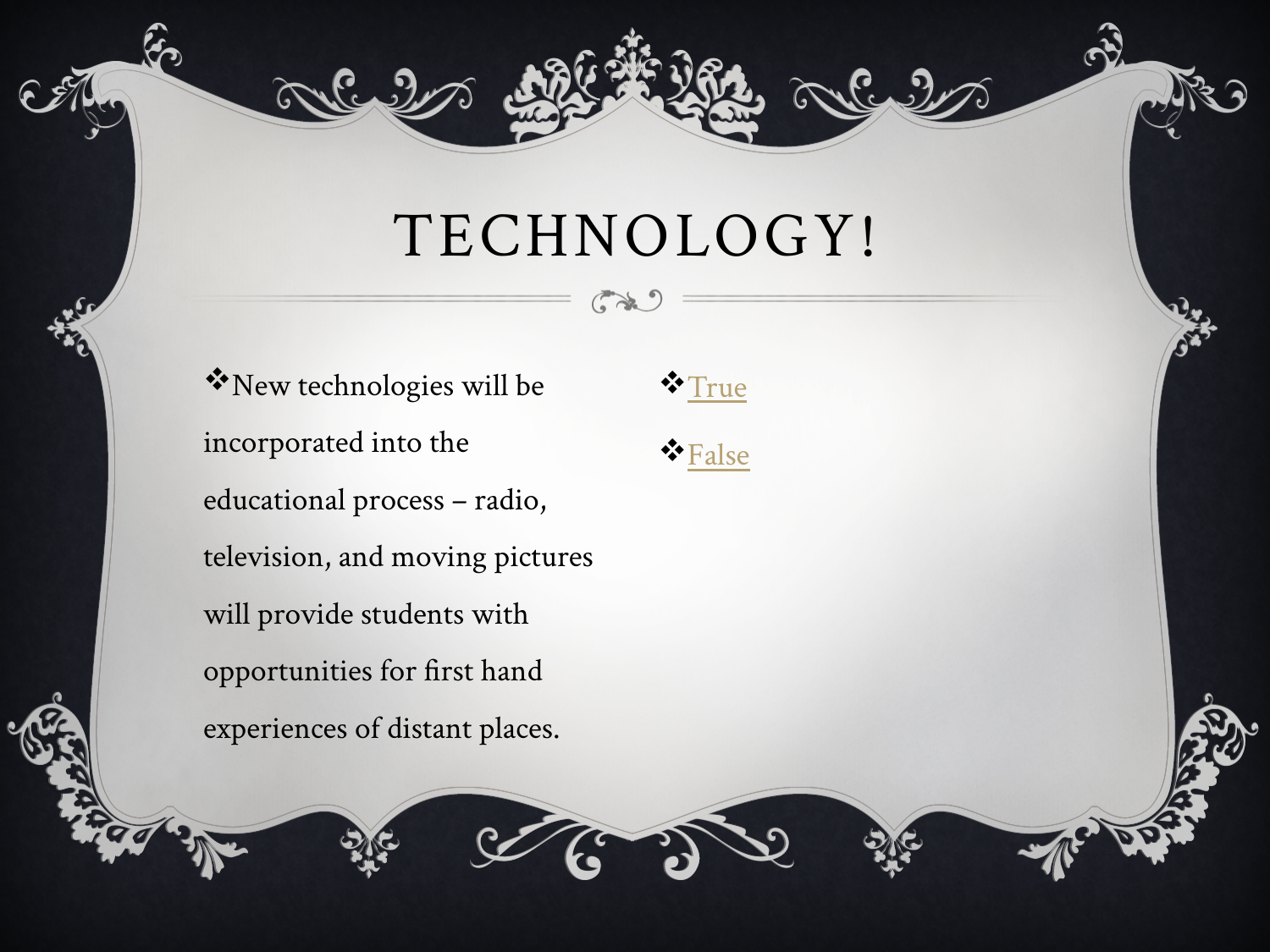

# Technology!
New technologies will be incorporated into the educational process – radio, television, and moving pictures will provide students with opportunities for first hand experiences of distant places.
True
False